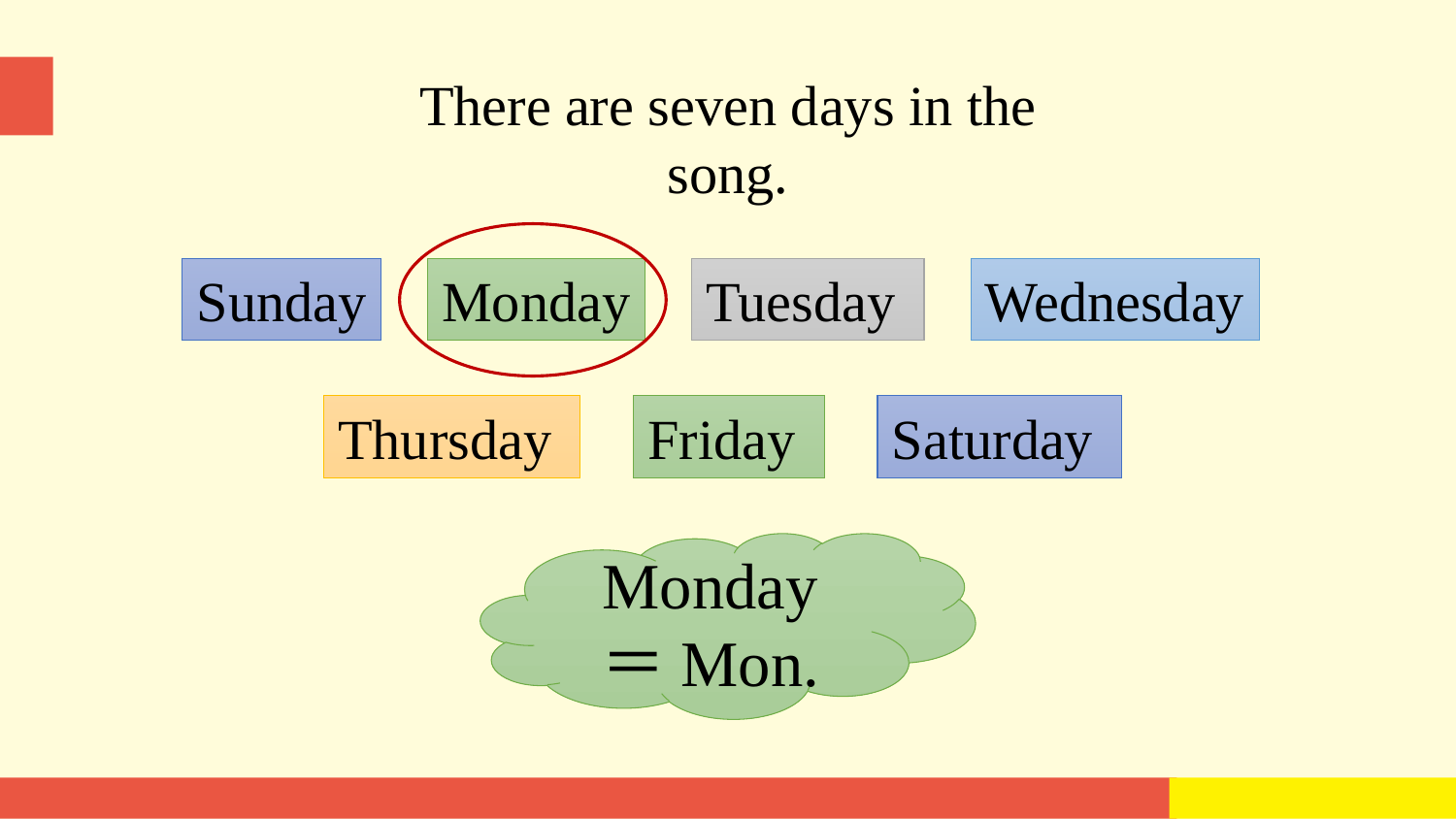

There are seven days in the song.

Sunday
Monday
Tuesday
Wednesday
Thursday
Friday
Saturday
Monday ＝Mon.